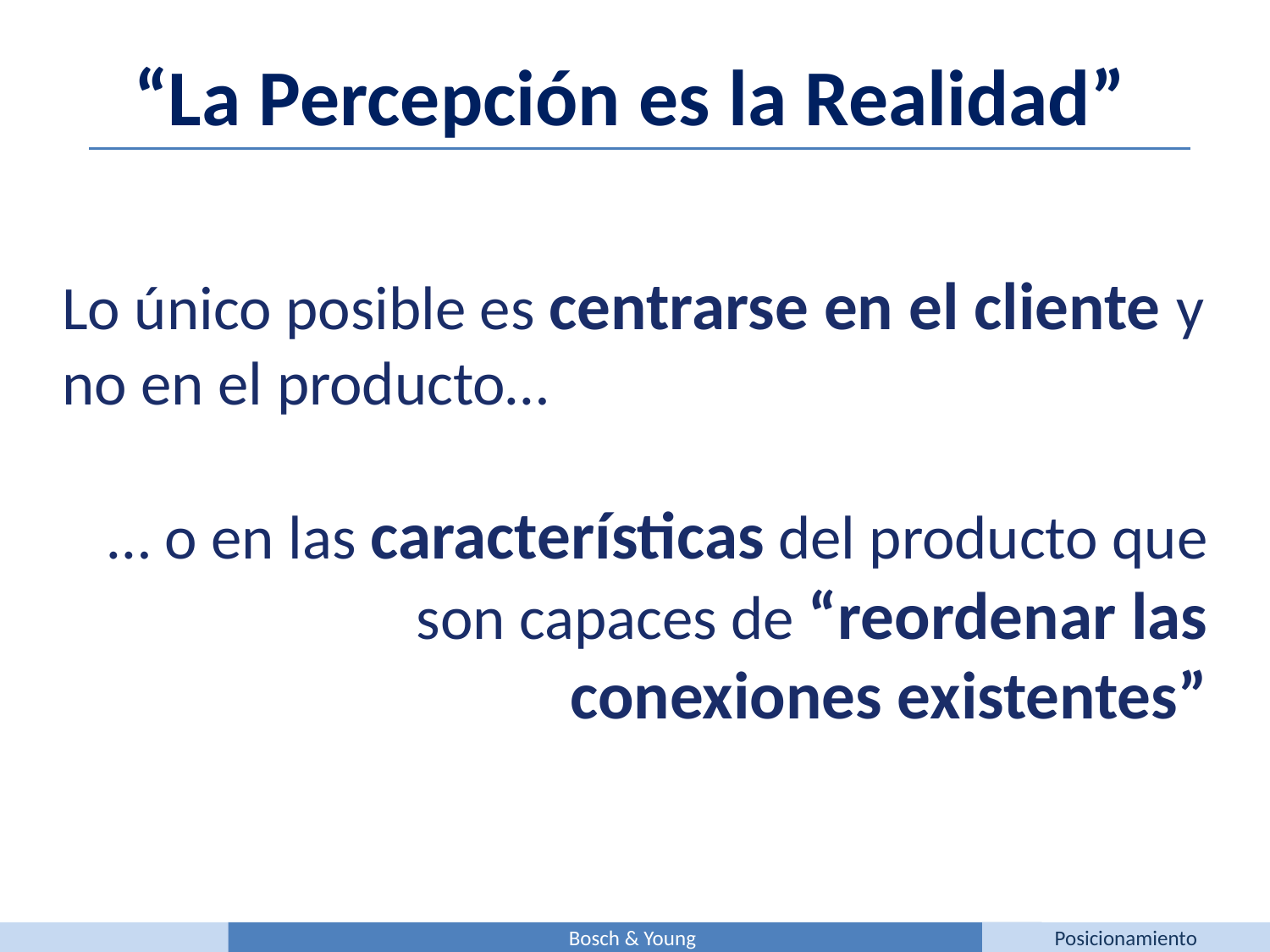

“La Percepción es la Realidad”
Lo único posible es centrarse en el cliente y
no en el producto…

… o en las características del producto que son capaces de “reordenar las conexiones existentes”

Bosch & Young
Posicionamiento